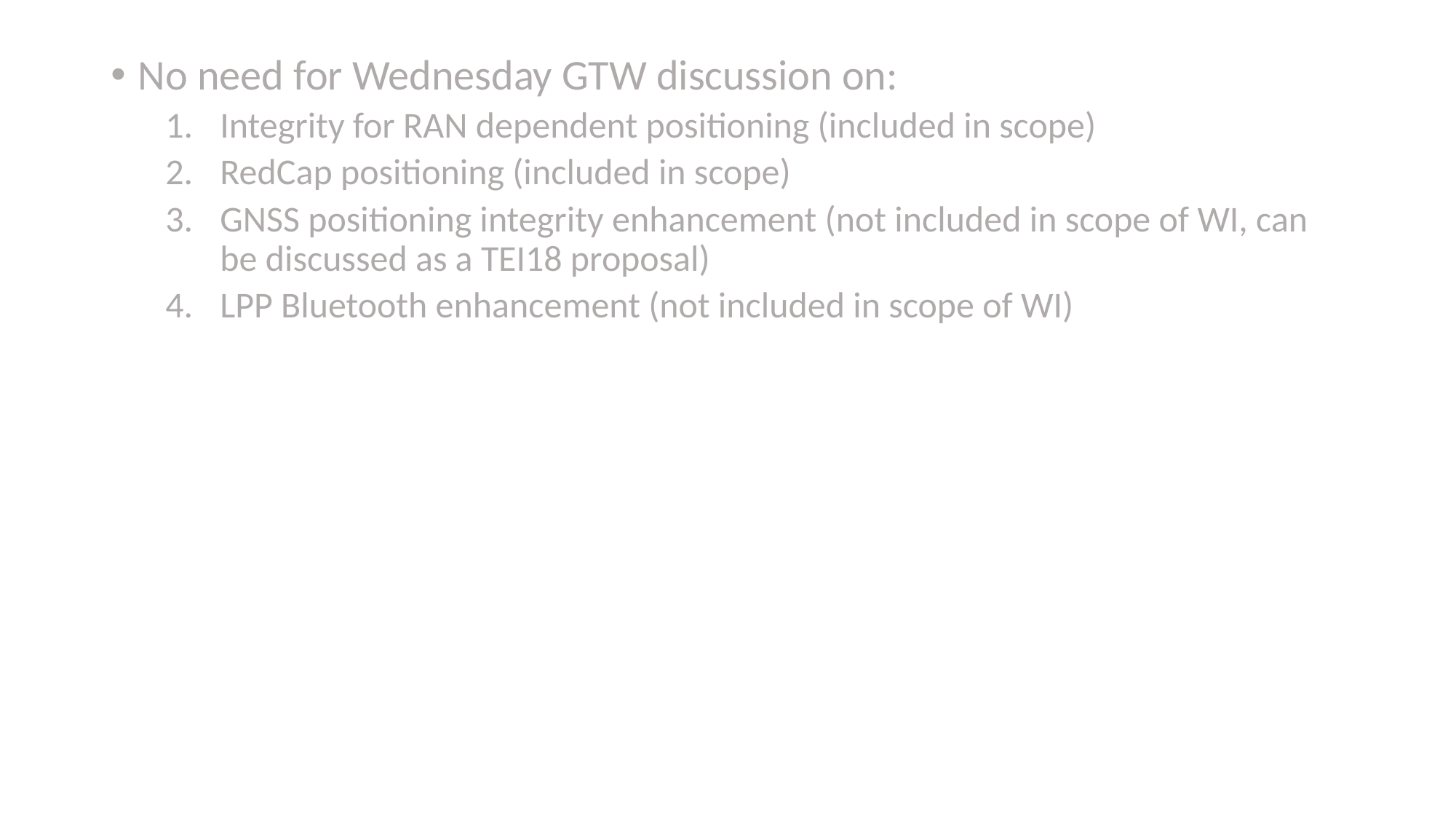

No need for Wednesday GTW discussion on:
Integrity for RAN dependent positioning (included in scope)
RedCap positioning (included in scope)
GNSS positioning integrity enhancement (not included in scope of WI, can be discussed as a TEI18 proposal)
LPP Bluetooth enhancement (not included in scope of WI)